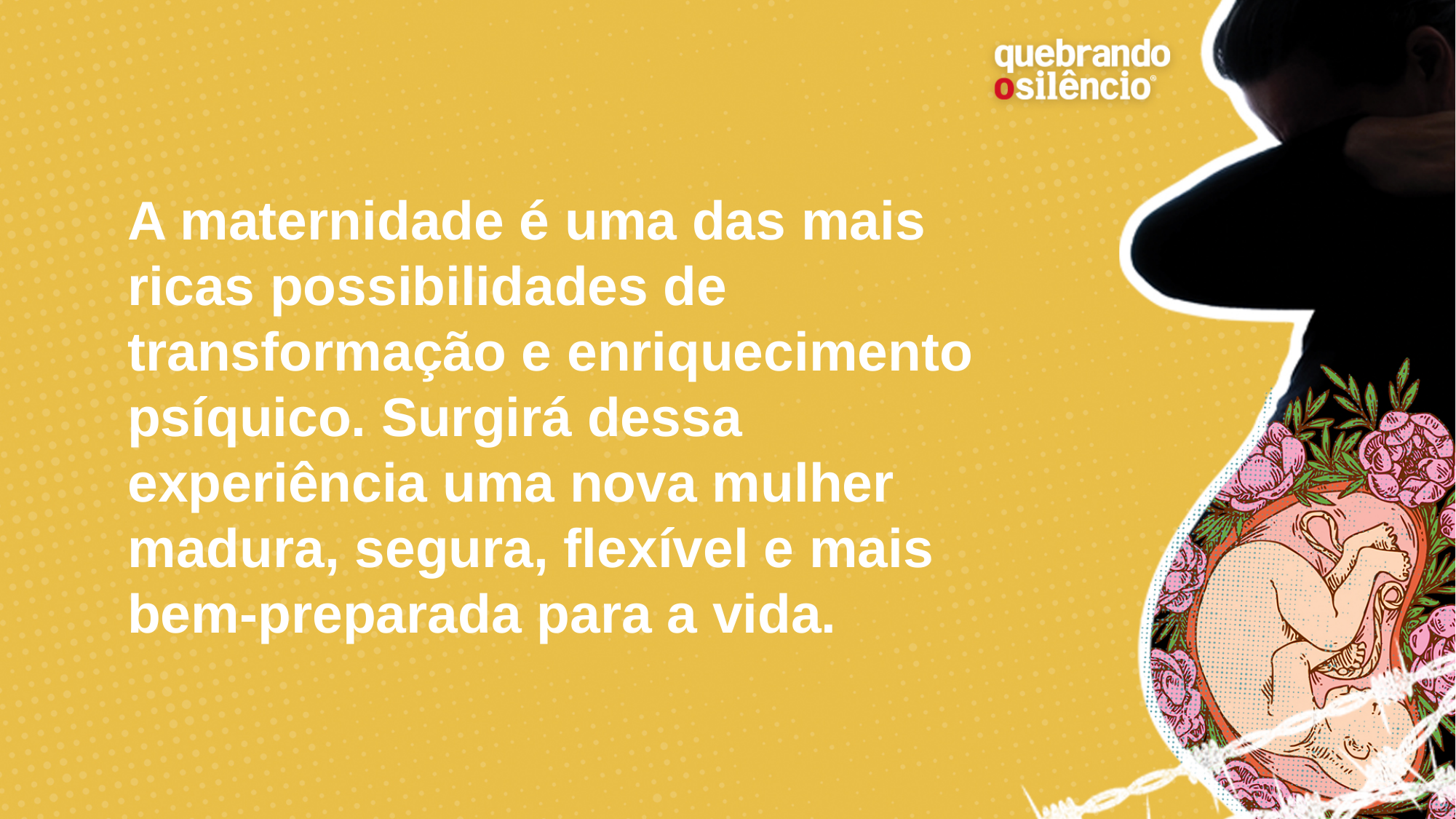

# A maternidade é uma das mais ricas possibilidades de transformação e enriquecimento psíquico. Surgirá dessa experiência uma nova mulher madura, segura, flexível e mais bem-preparada para a vida.